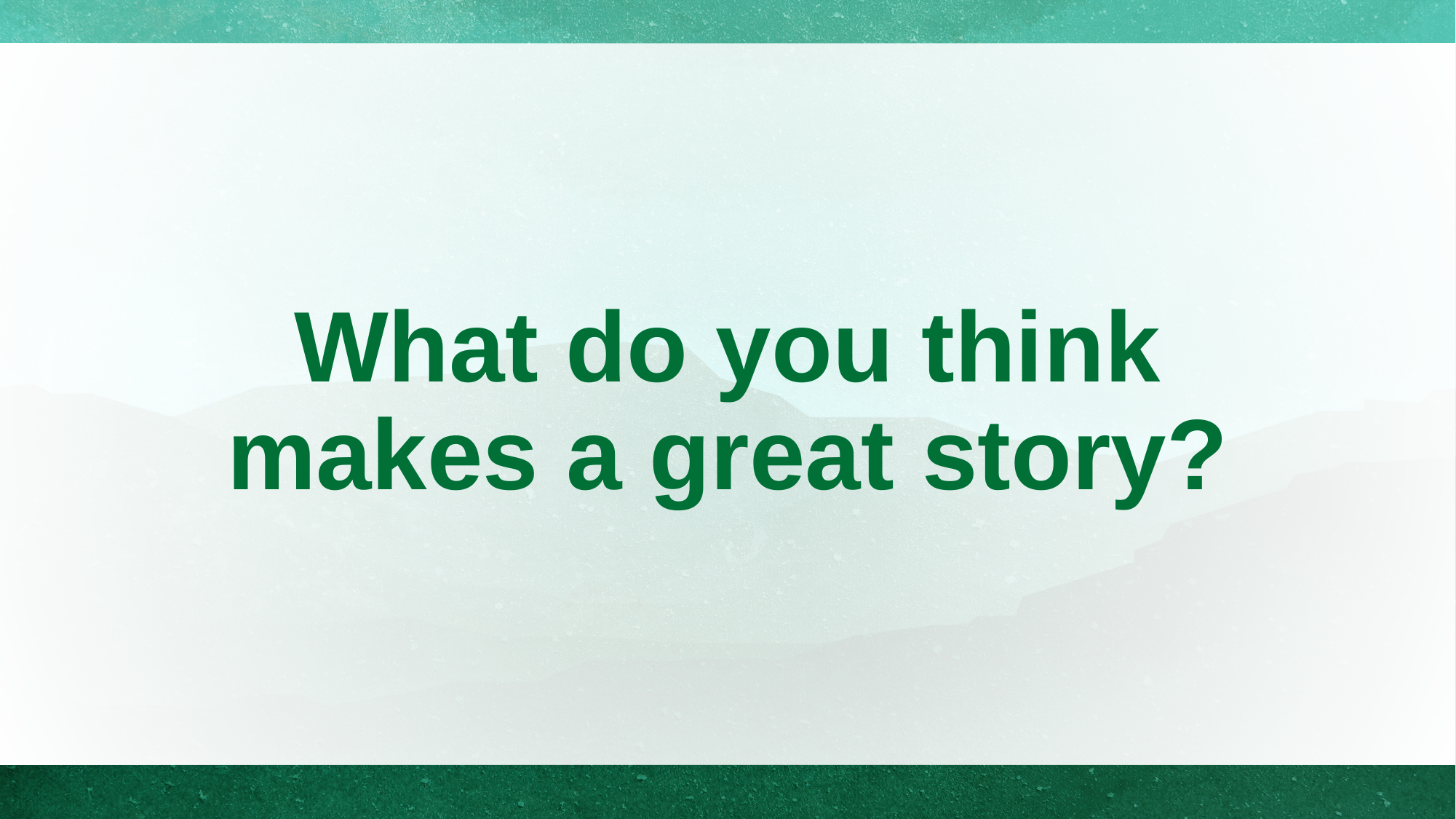

# What do you think makes a great story?